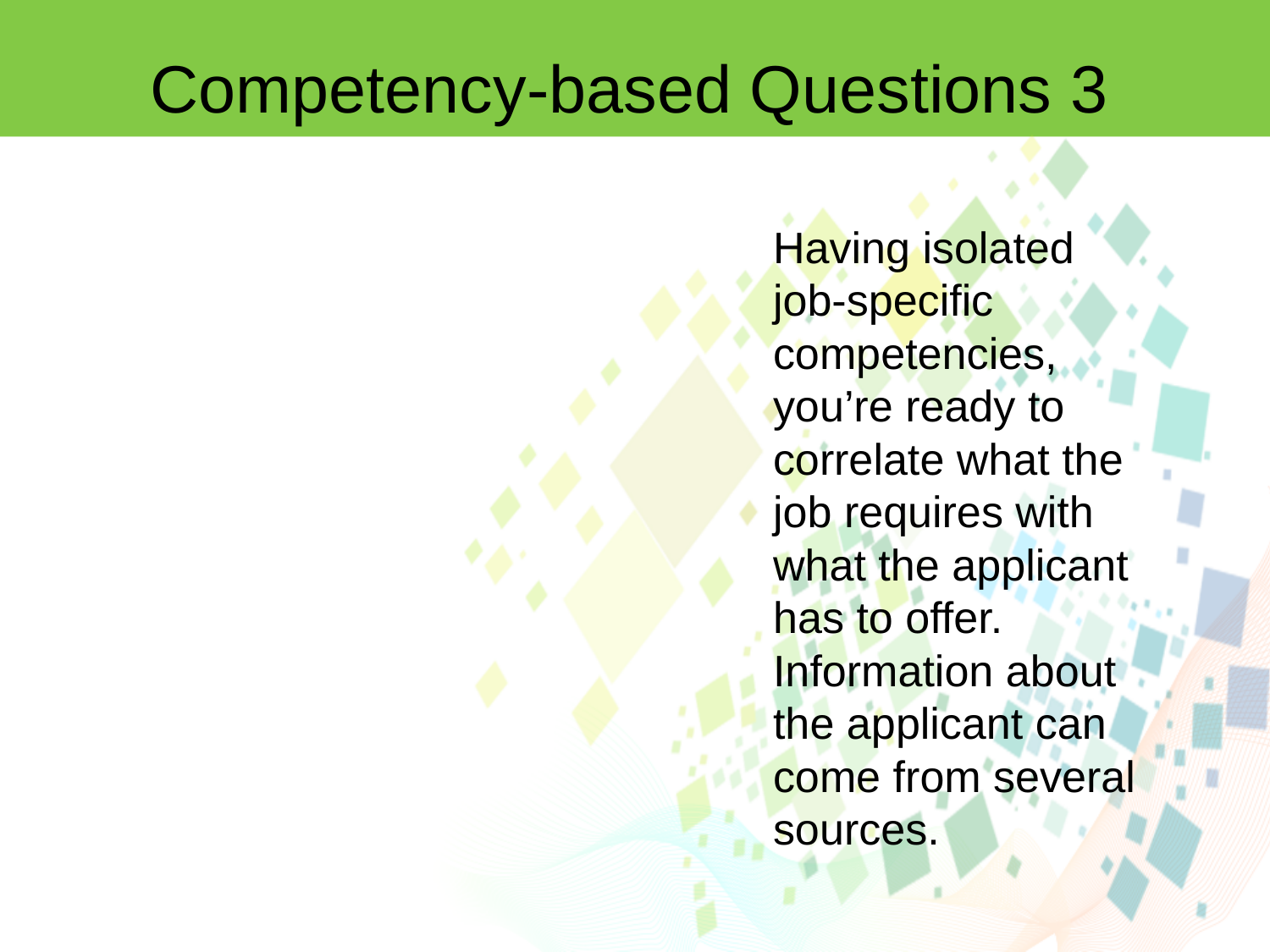

Competency-based Questions 3
Having isolated job-specific competencies, you’re ready to correlate what the job requires with what the applicant has to offer. Information about the applicant can
come from several sources.